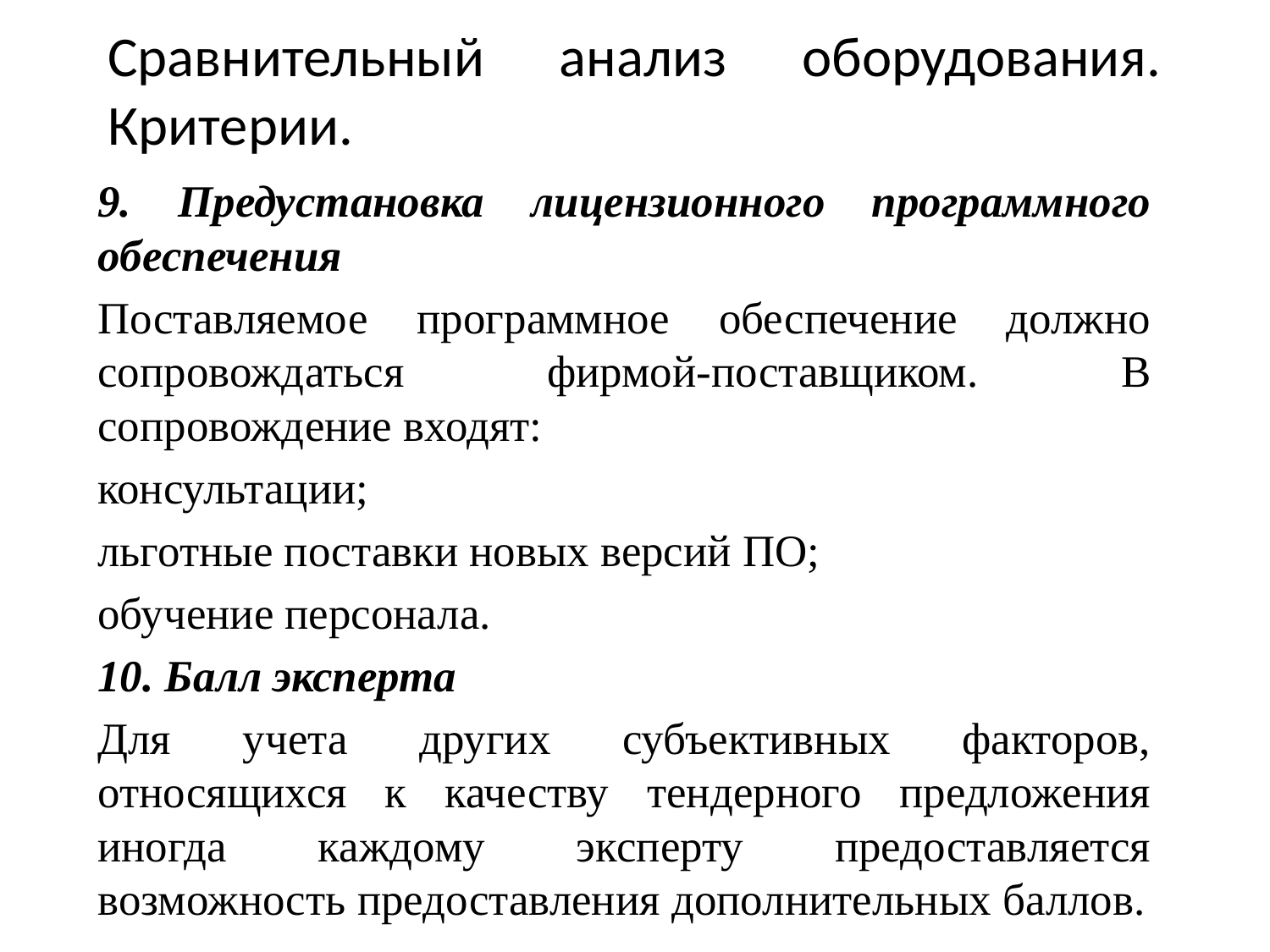

# Сравнительный анализ оборудования. Критерии.
9. Предустановка лицензионного программного обеспечения
Поставляемое программное обеспечение должно сопровождаться фирмой-поставщиком. В сопровождение входят:
консультации;
льготные поставки новых версий ПО;
обучение персонала.
10. Балл эксперта
Для учета других субъективных факторов, относящихся к качеству тендерного предложения иногда каждому эксперту предоставляется возможность предоставления дополнительных баллов.